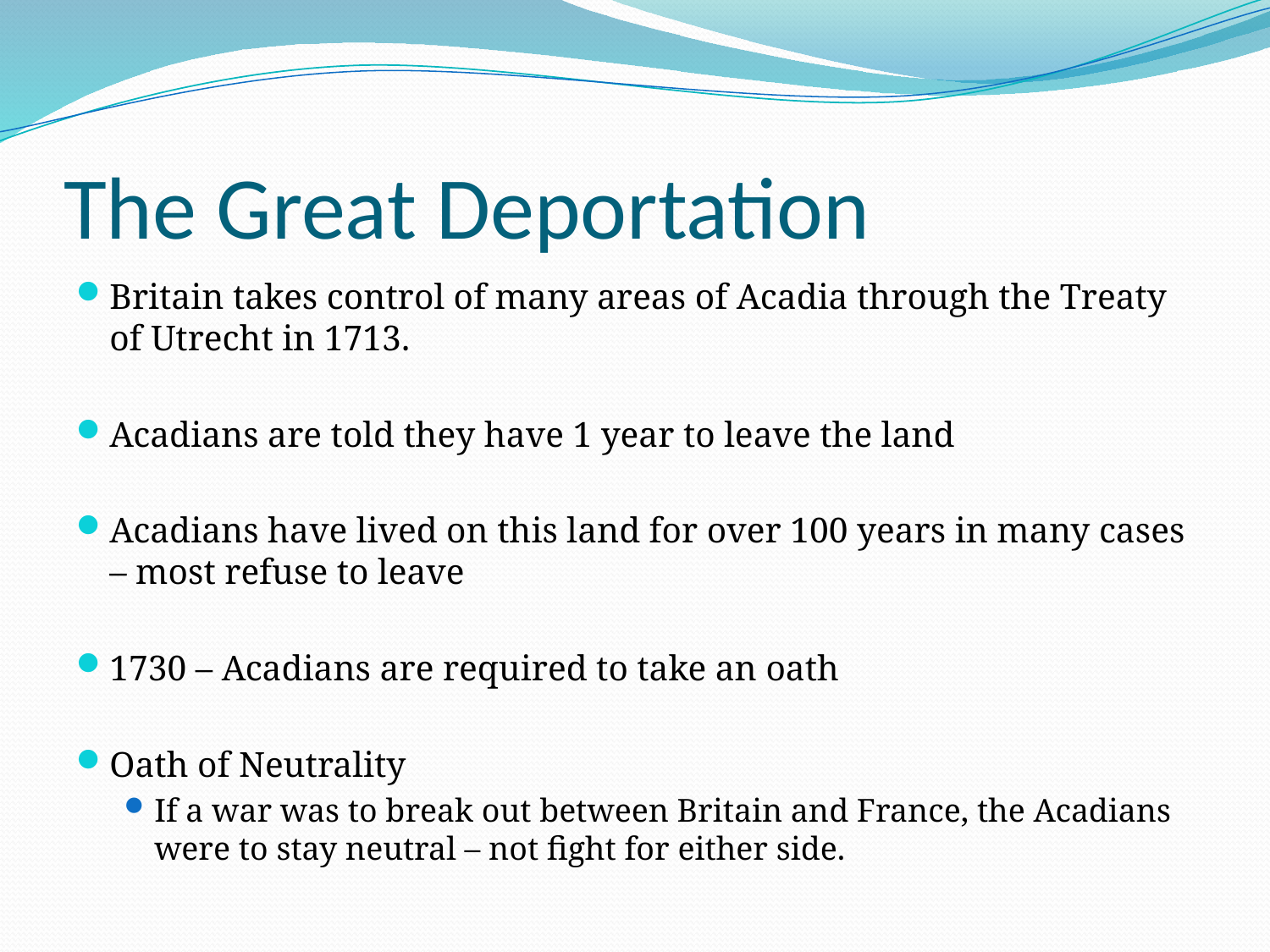

# The Great Deportation
Britain takes control of many areas of Acadia through the Treaty of Utrecht in 1713.

Acadians are told they have 1 year to leave the land

Acadians have lived on this land for over 100 years in many cases – most refuse to leave

1730 – Acadians are required to take an oath

Oath of Neutrality
If a war was to break out between Britain and France, the Acadians were to stay neutral – not fight for either side.